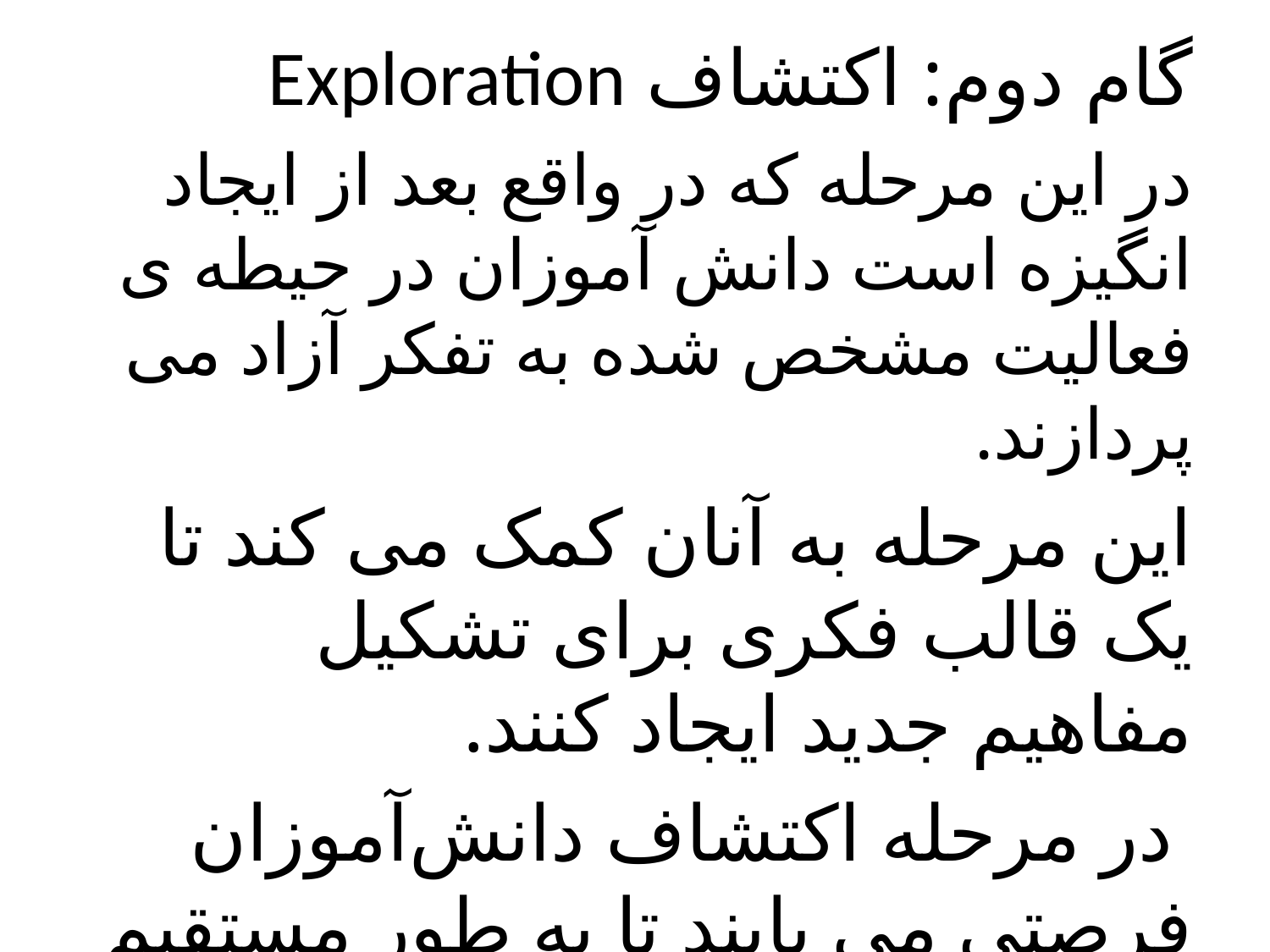

گام دوم: اکتشاف Exploration
در این مرحله که در واقع بعد از ایجاد انگیزه است دانش آموزان در حیطه ی فعالیت مشخص شده به تفکر آزاد می پردازند.
این مرحله به آنان کمک می کند تا یک قالب فکری برای تشکیل مفاهیم جدید ایجاد کنند.
 در مرحله اكتشاف دانش‌آموزان فرصتي مي يابند تا به طور مستقيم به مسائل و پديده‌ها بپردازند.